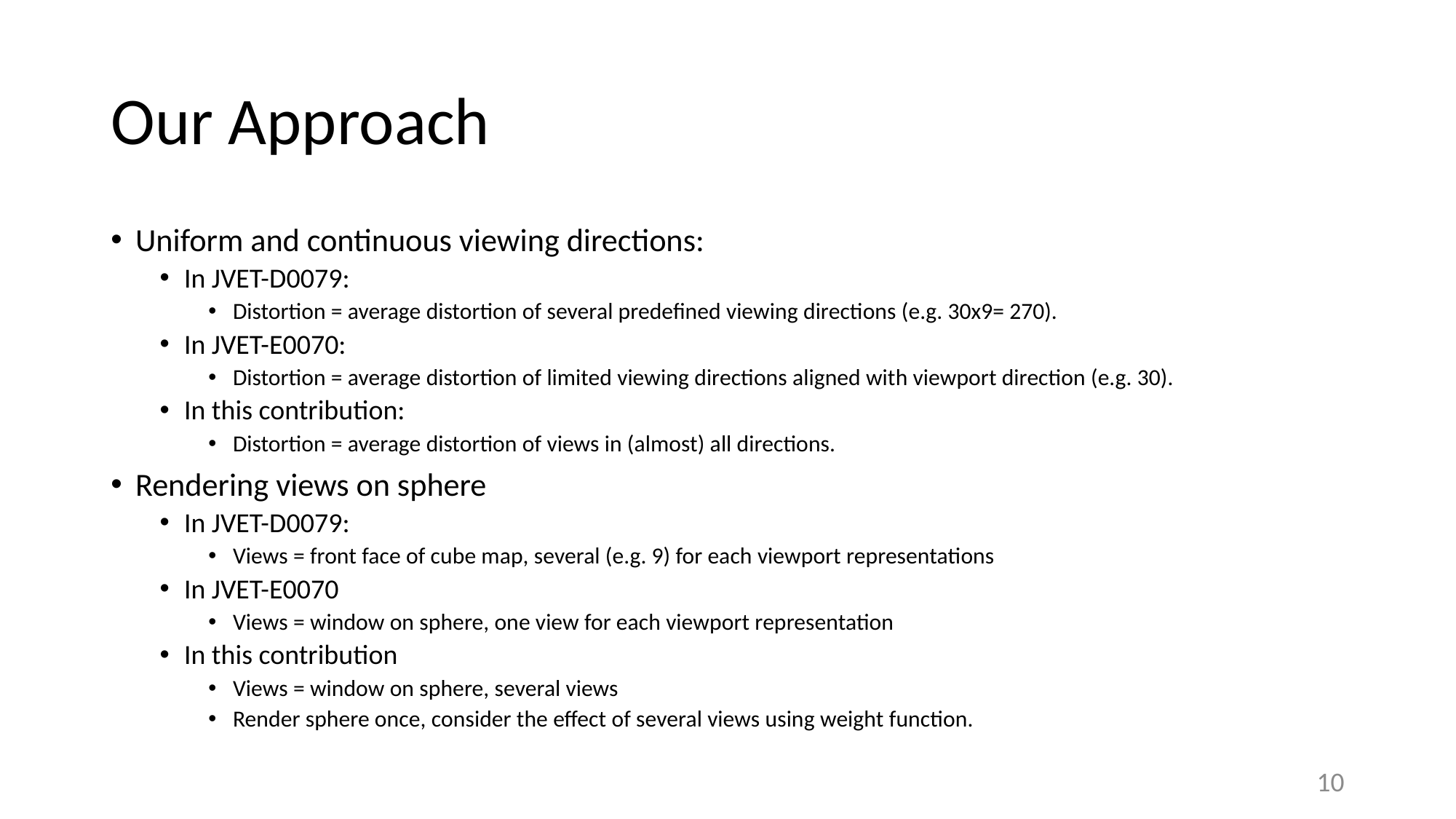

# Our Approach
Uniform and continuous viewing directions:
In JVET-D0079:
Distortion = average distortion of several predefined viewing directions (e.g. 30x9= 270).
In JVET-E0070:
Distortion = average distortion of limited viewing directions aligned with viewport direction (e.g. 30).
In this contribution:
Distortion = average distortion of views in (almost) all directions.
Rendering views on sphere
In JVET-D0079:
Views = front face of cube map, several (e.g. 9) for each viewport representations
In JVET-E0070
Views = window on sphere, one view for each viewport representation
In this contribution
Views = window on sphere, several views
Render sphere once, consider the effect of several views using weight function.

10